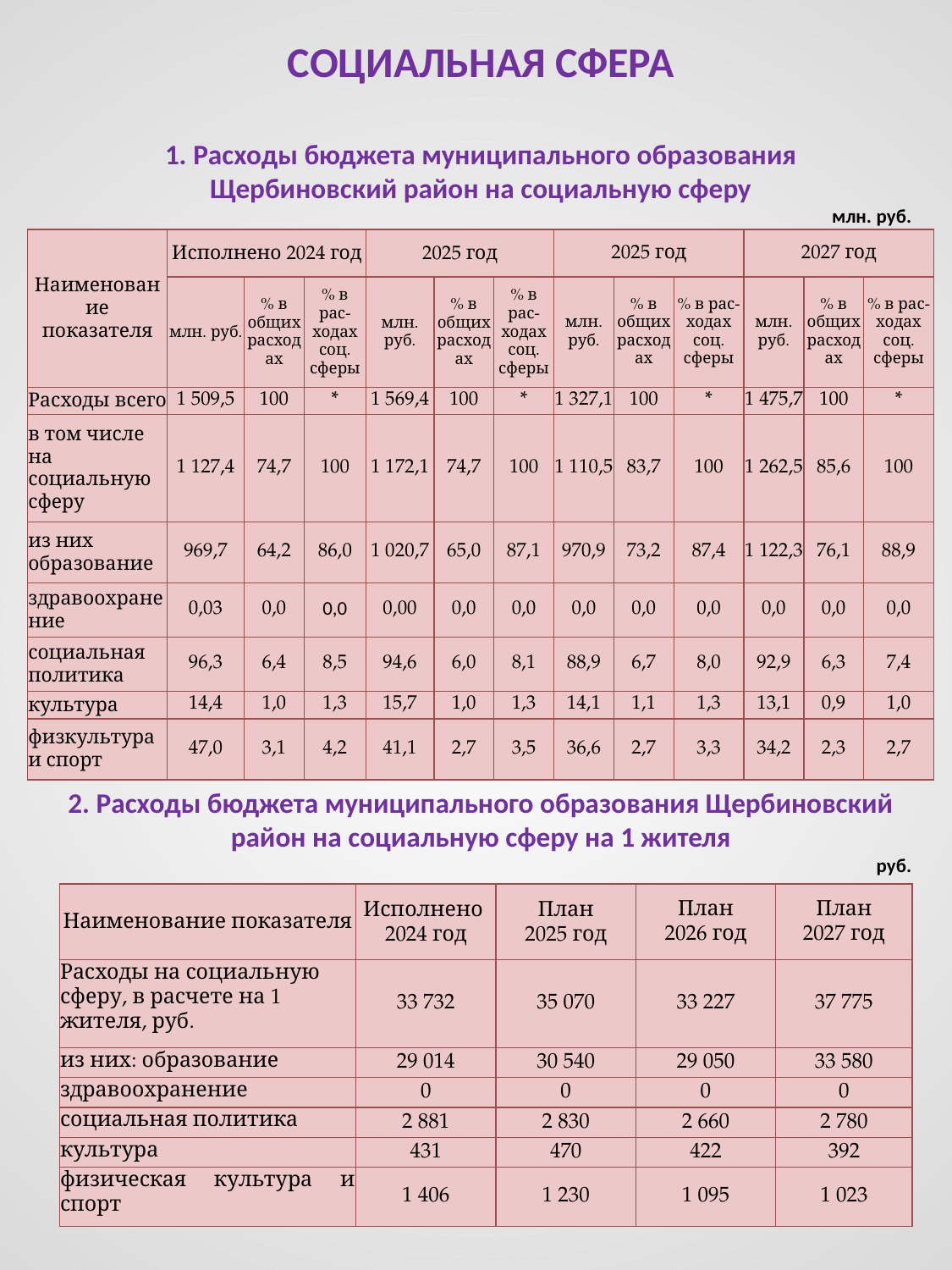

СОЦИАЛЬНАЯ СФЕРА

1. Расходы бюджета муниципального образования
Щербиновский район на социальную сферу
млн. руб.
| Наименование показателя | Исполнено 2024 год |  |  | 2025 год |  |  | 2025 год |  |  | 2027 год |  |  |
| --- | --- | --- | --- | --- | --- | --- | --- | --- | --- | --- | --- | --- |
|  | млн. руб. | % в общих расходах | % в рас- ходах соц. сферы | млн. руб. | % в общих расходах | % в рас- ходах соц. сферы | млн. руб. | % в общих расходах | % в рас- ходах соц. сферы | млн. руб. | % в общих расходах | % в рас- ходах соц. сферы |
| Расходы всего | 1 509,5 | 100 | \* | 1 569,4 | 100 | \* | 1 327,1 | 100 | \* | 1 475,7 | 100 | \* |
| в том числе на социальную сферу | 1 127,4 | 74,7 | 100 | 1 172,1 | 74,7 | 100 | 1 110,5 | 83,7 | 100 | 1 262,5 | 85,6 | 100 |
| из них образование | 969,7 | 64,2 | 86,0 | 1 020,7 | 65,0 | 87,1 | 970,9 | 73,2 | 87,4 | 1 122,3 | 76,1 | 88,9 |
| здравоохранение | 0,03 | 0,0 | 0,0 | 0,00 | 0,0 | 0,0 | 0,0 | 0,0 | 0,0 | 0,0 | 0,0 | 0,0 |
| социальная политика | 96,3 | 6,4 | 8,5 | 94,6 | 6,0 | 8,1 | 88,9 | 6,7 | 8,0 | 92,9 | 6,3 | 7,4 |
| культура | 14,4 | 1,0 | 1,3 | 15,7 | 1,0 | 1,3 | 14,1 | 1,1 | 1,3 | 13,1 | 0,9 | 1,0 |
| физкультура и спорт | 47,0 | 3,1 | 4,2 | 41,1 | 2,7 | 3,5 | 36,6 | 2,7 | 3,3 | 34,2 | 2,3 | 2,7 |
2. Расходы бюджета муниципального образования Щербиновский район на социальную сферу на 1 жителя
руб.
| Наименование показателя | Исполнено 2024 год | План 2025 год | План 2026 год | План 2027 год |
| --- | --- | --- | --- | --- |
| Расходы на социальную сферу, в расчете на 1 жителя, руб. | 33 732 | 35 070 | 33 227 | 37 775 |
| из них: образование | 29 014 | 30 540 | 29 050 | 33 580 |
| здравоохранение | 0 | 0 | 0 | 0 |
| социальная политика | 2 881 | 2 830 | 2 660 | 2 780 |
| культура | 431 | 470 | 422 | 392 |
| физическая культура и спорт | 1 406 | 1 230 | 1 095 | 1 023 |